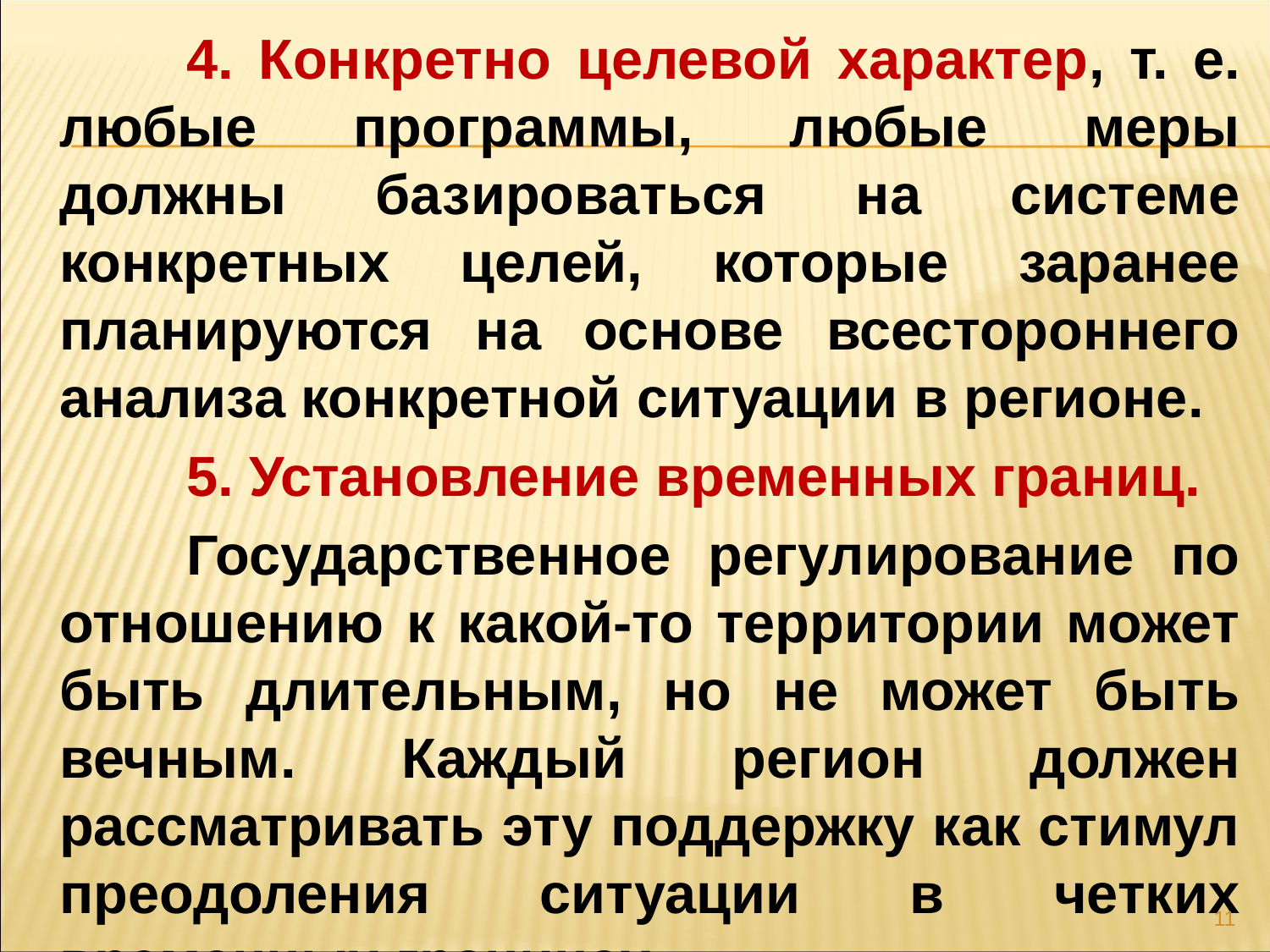

4. Конкретно целевой характер, т. е. любые программы, любые меры должны базироваться на системе конкретных целей, которые заранее планируются на основе всестороннего анализа конкретной ситуации в регионе.
	5. Установление временных границ.
	Государственное регулирование по отношению к какой-то территории может быть длительным, но не может быть вечным. Каждый регион должен рассматривать эту поддержку как стимул преодоления ситуации в четких временных границах.
11